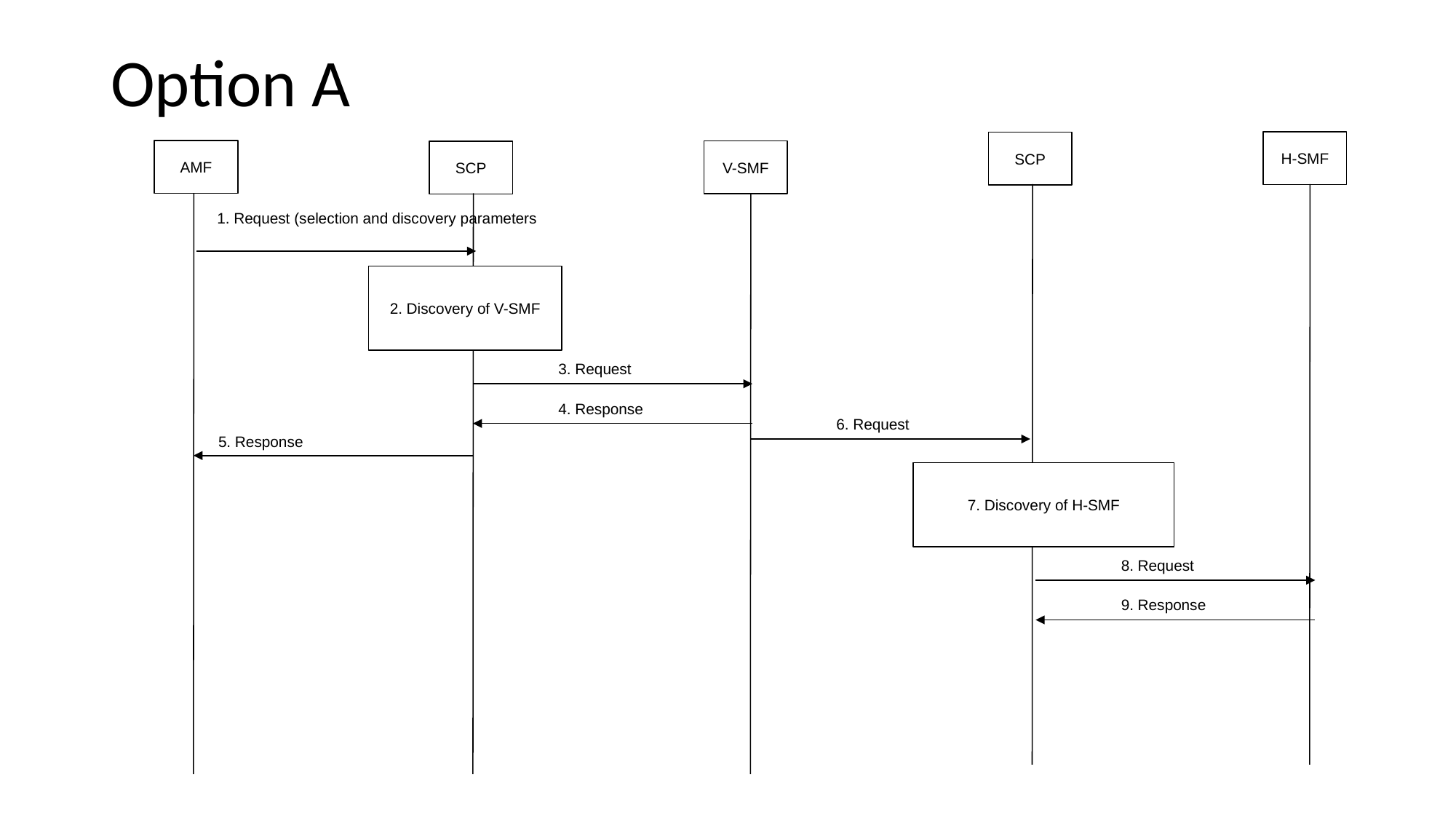

Option A
H-SMF
SCP
AMF
V-SMF
SCP

1. Request (selection and discovery parameters
2. Discovery of V-SMF

3. Request

4. Response

6. Request

5. Response
7. Discovery of H-SMF

8. Request

9. Response